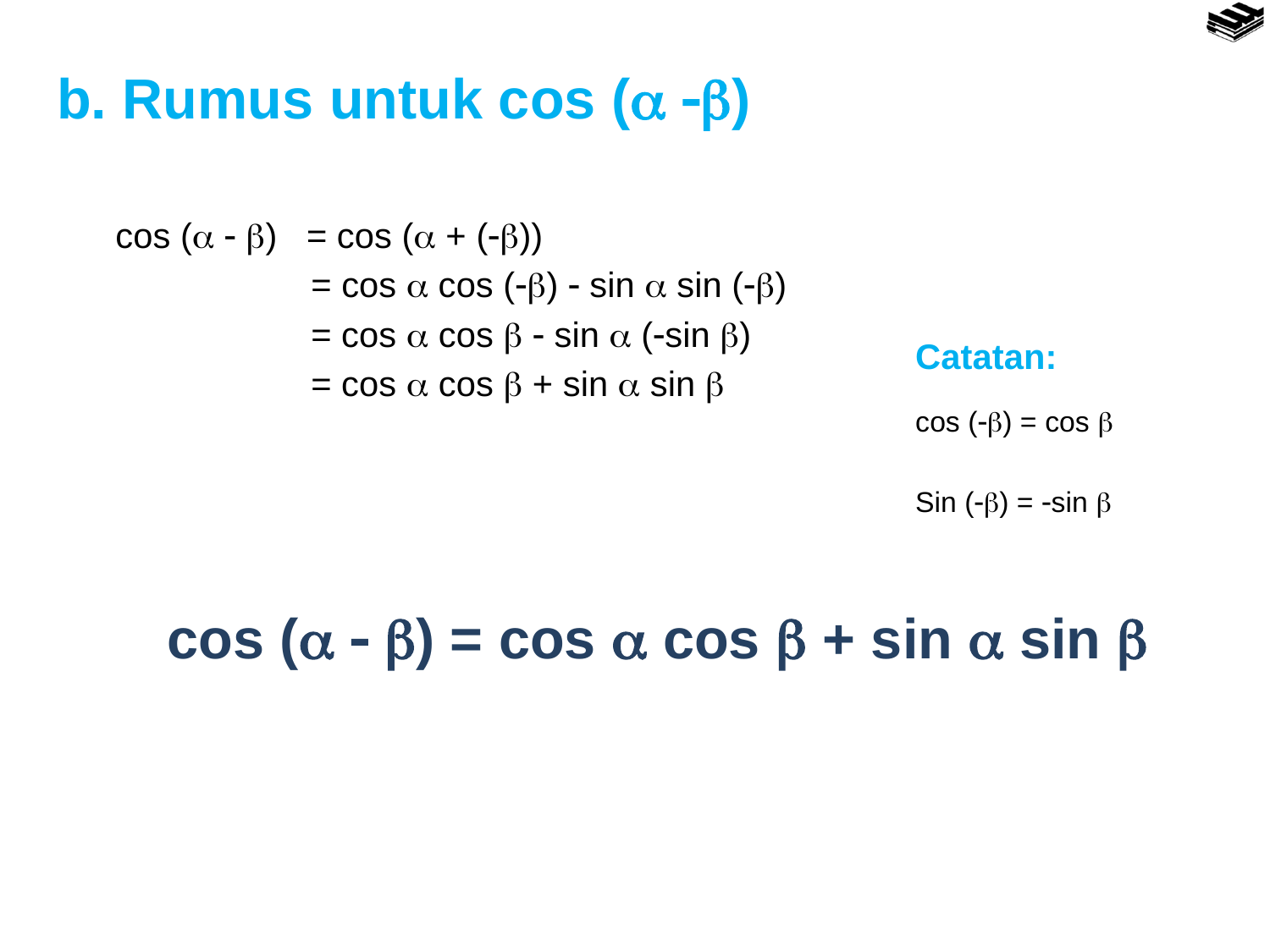

b. Rumus untuk cos (α −β)
cos (α − β)   = cos (α + (−β))
= cos α cos (−β) − sin α sin (−β)
= cos α cos β − sin α (−sin β)
= cos α cos β + sin α sin β
Catatan:
cos (−β) = cos β
Sin (−β) = −sin β
cos (α − β) = cos α cos β + sin α sin β
 4